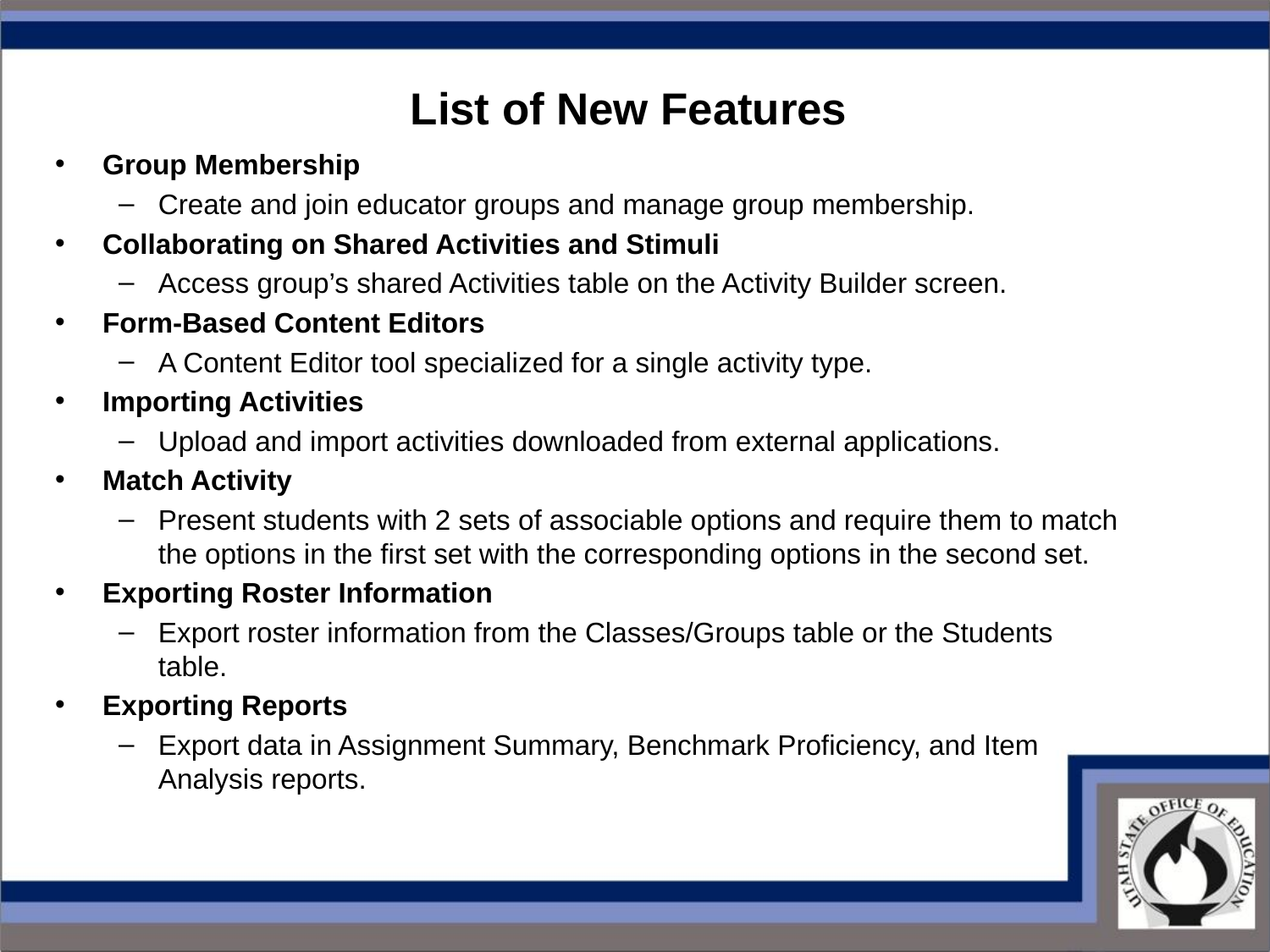

# List of New Features
Group Membership
Create and join educator groups and manage group membership.
Collaborating on Shared Activities and Stimuli
Access group’s shared Activities table on the Activity Builder screen.
Form-Based Content Editors
A Content Editor tool specialized for a single activity type.
Importing Activities
Upload and import activities downloaded from external applications.
Match Activity
Present students with 2 sets of associable options and require them to match the options in the first set with the corresponding options in the second set.
Exporting Roster Information
Export roster information from the Classes/Groups table or the Students table.
Exporting Reports
Export data in Assignment Summary, Benchmark Proficiency, and Item Analysis reports.